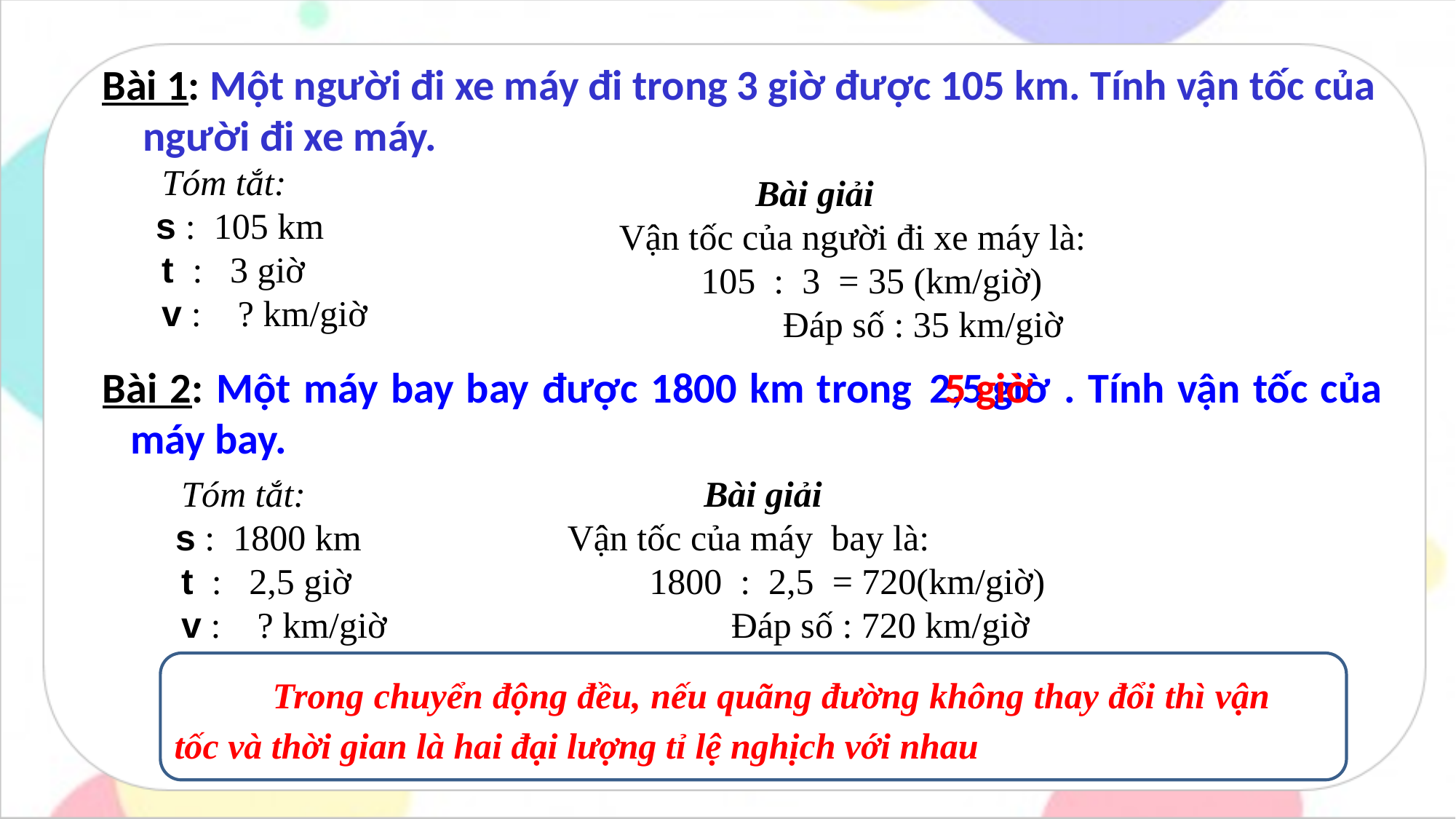

Bài 1: Một người đi xe máy đi trong 3 giờ được 105 km. Tính vận tốc của người đi xe máy.
    Tóm tắt:
   s :  105 km
    t  :   3 giờ
    v :    ? km/giờ
                 Bài giải
  Vận tốc của người đi xe máy là:
           105  :  3  = 35 (km/giờ)
                    Đáp số : 35 km/giờ
 Bài 2: Một máy bay bay được 1800 km trong            . Tính vận tốc của máy bay.
2,5 giờ
5 giờ
    Tóm tắt:
   s :  1800 km
    t  :   2,5 giờ
    v :    ? km/giờ
                 Bài giải
  Vận tốc của máy  bay là:
           1800  :  2,5  = 720(km/giờ)
                    Đáp số : 720 km/giờ

          Trong chuyển động đều, nếu quãng đường không thay đổi thì vận tốc và thời gian là hai đại lượng tỉ lệ nghịch với nhau